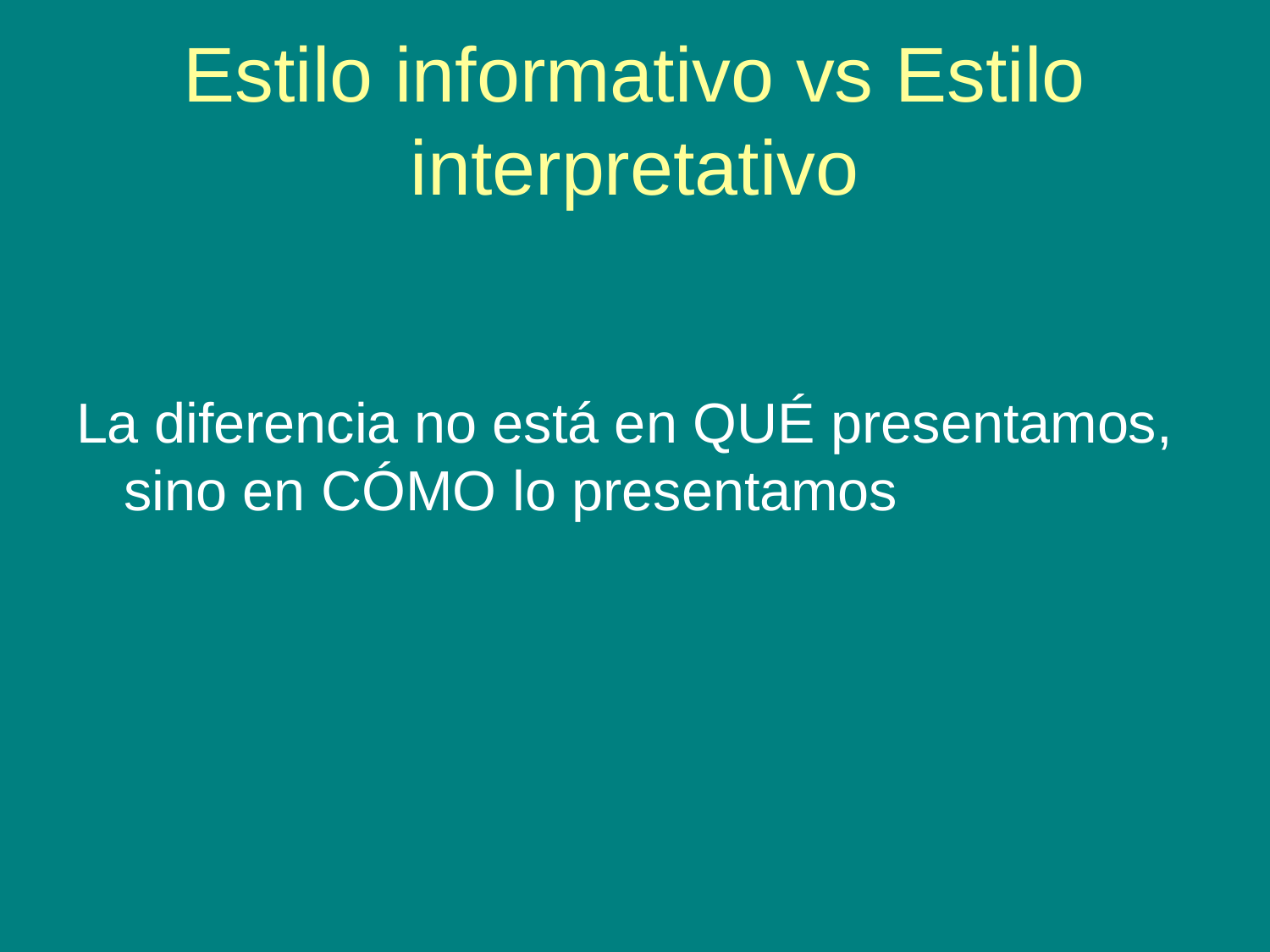

# Estilo informativo vs Estilo interpretativo

La diferencia no está en QUÉ presentamos, sino en CÓMO lo presentamos